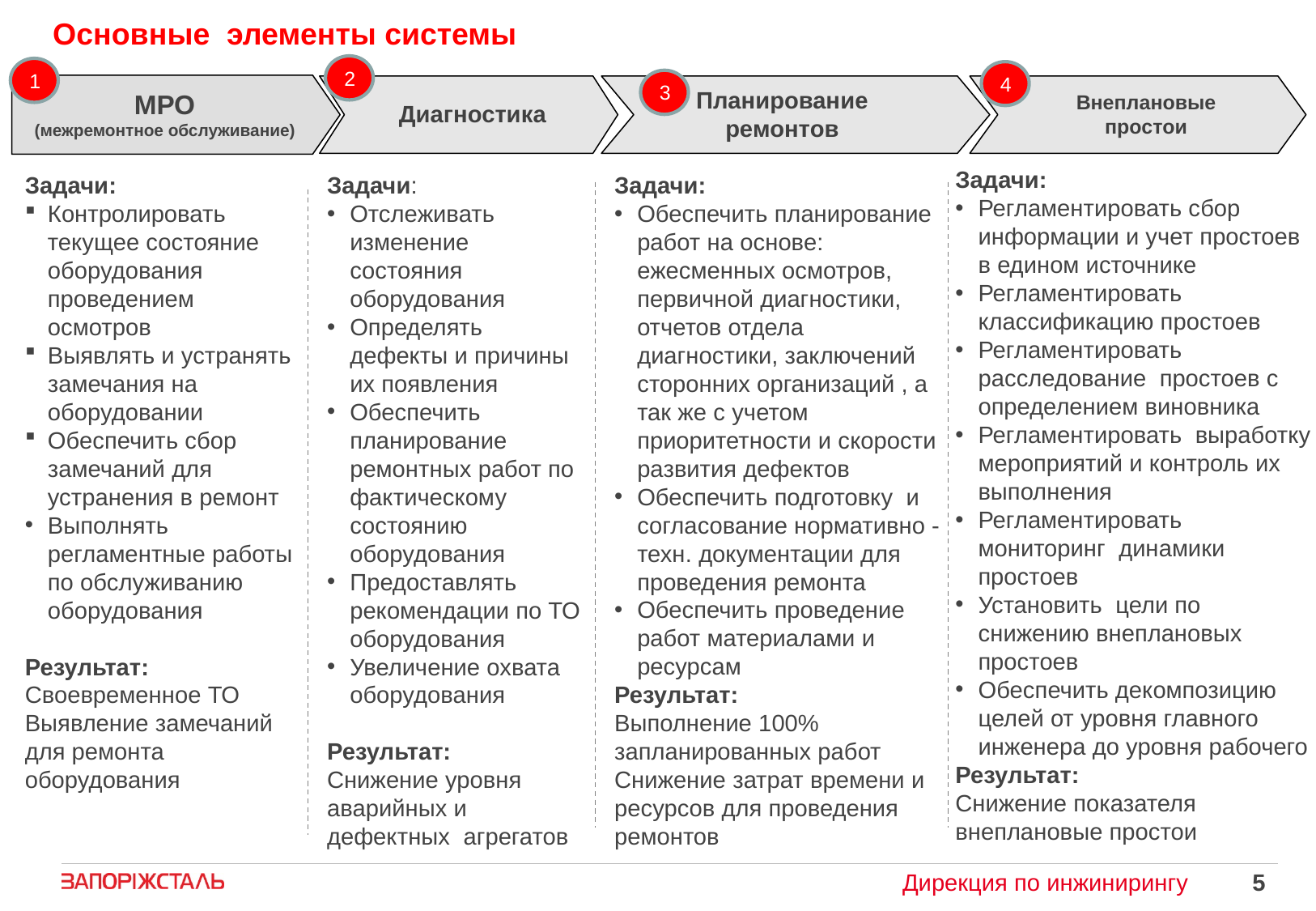

# Основные  элементы системы
2
1
4
3

МРО
(межремонтное обслуживание)

Диагностика

Планирование ремонтов

Внеплановые простои
Задачи:
Регламентировать сбор информации и учет простоев  в едином источнике
Регламентировать  классификацию простоев
Регламентировать  расследование  простоев с определением виновника
Регламентировать  выработку мероприятий и контроль их выполнения
Регламентировать  мониторинг  динамики простоев
Установить  цели по снижению внеплановых  простоев
Обеспечить декомпозицию целей от уровня главного инженера до уровня рабочего
Результат:
Снижение показателя внеплановые простои
Задачи:
Обеспечить планирование работ на основе: ежесменных осмотров, первичной диагностики, отчетов отдела диагностики, заключений сторонних организаций , а так же с учетом приоритетности и скорости развития дефектов
Обеспечить подготовку  и согласование нормативно - техн. документации для проведения ремонта
Обеспечить проведение работ материалами и ресурсам
Результат:
Выполнение 100% запланированных работ
Снижение затрат времени и ресурсов для проведения ремонтов

Задачи:
Отслеживать изменение состояния оборудования
Определять дефекты и причины их появления
Обеспечить планирование ремонтных работ по фактическому состоянию оборудования
Предоставлять рекомендации по ТО оборудования
Увеличение охвата оборудования

Результат:
Снижение уровня аварийных и дефектных  агрегатов
Задачи:
Контролировать текущее состояние оборудования проведением осмотров
Выявлять и устранять замечания на оборудовании
Обеспечить сбор замечаний для устранения в ремонт
Выполнять регламентные работы по обслуживанию оборудования

Результат:
Своевременное ТО
Выявление замечаний для ремонта оборудования

5